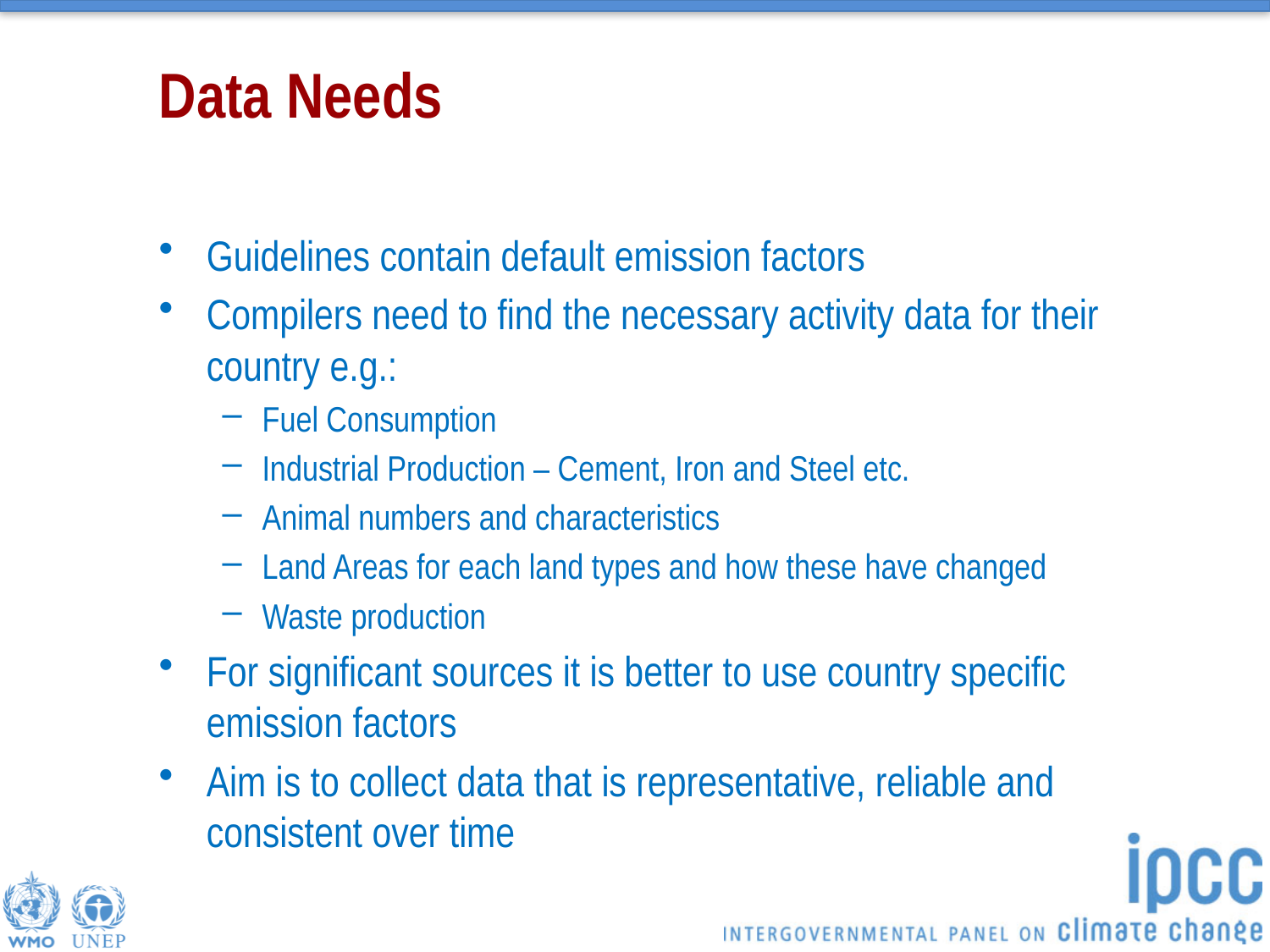

# Data Needs
Guidelines contain default emission factors
Compilers need to find the necessary activity data for their country e.g.:
Fuel Consumption
Industrial Production – Cement, Iron and Steel etc.
Animal numbers and characteristics
Land Areas for each land types and how these have changed
Waste production
For significant sources it is better to use country specific emission factors
Aim is to collect data that is representative, reliable and consistent over time